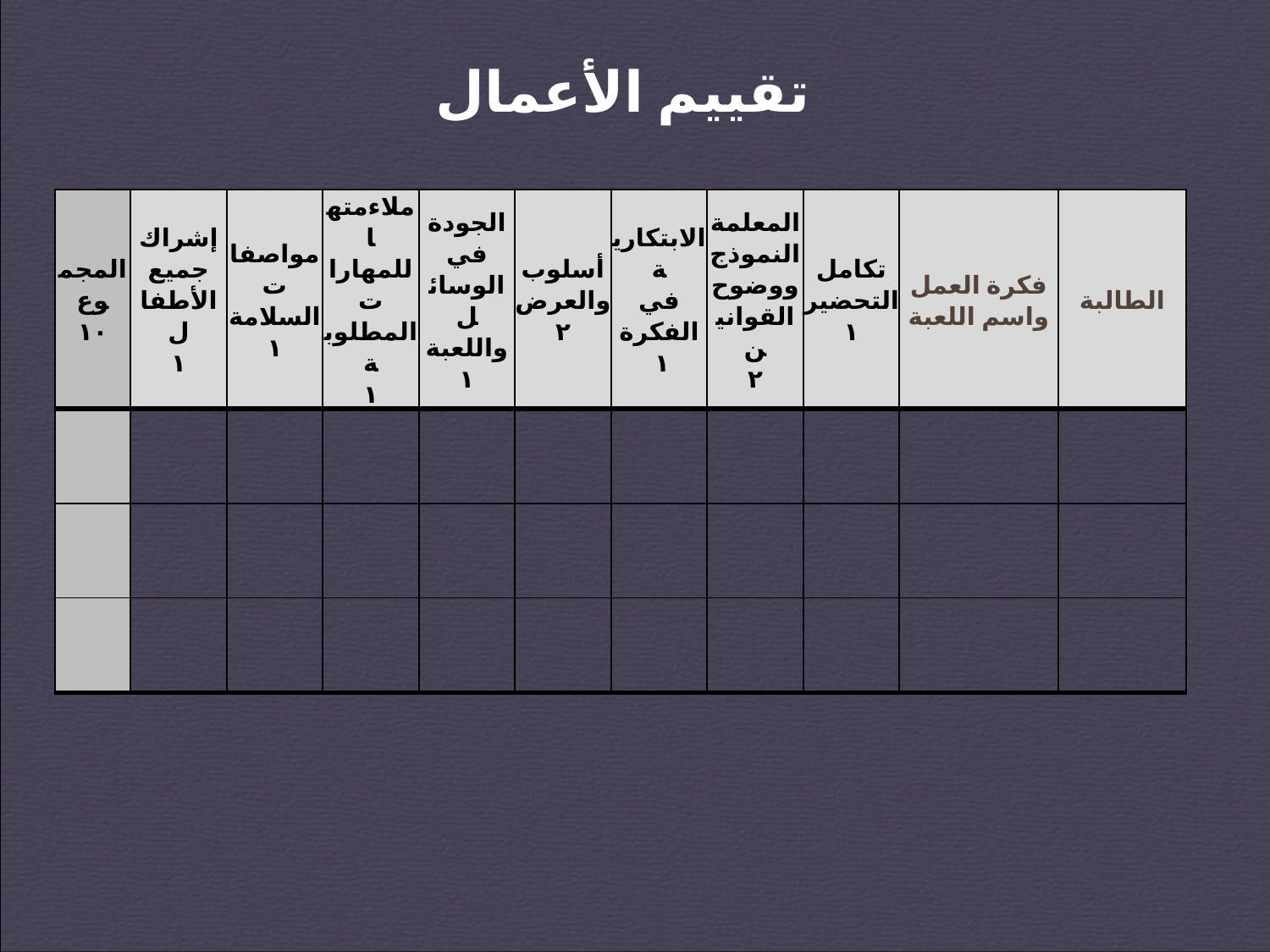

تقييم الأعمال
| المجموع ١٠ | إشراك جميع الأطفال ١ | مواصفات السلامة ١ | ملاءمتها للمهارات المطلوبة ١ | الجودة في الوسائل واللعبة ١ | أسلوب والعرض ٢ | الابتكارية في الفكرة ١ | المعلمة النموذج ووضوح القوانين ٢ | تكامل التحضير ١ | فكرة العمل واسم اللعبة | الطالبة |
| --- | --- | --- | --- | --- | --- | --- | --- | --- | --- | --- |
|  |  |  |  |  |  |  |  |  |  |  |
|  |  |  |  |  |  |  |  |  |  |  |
|  |  |  |  |  |  |  |  |  |  |  |